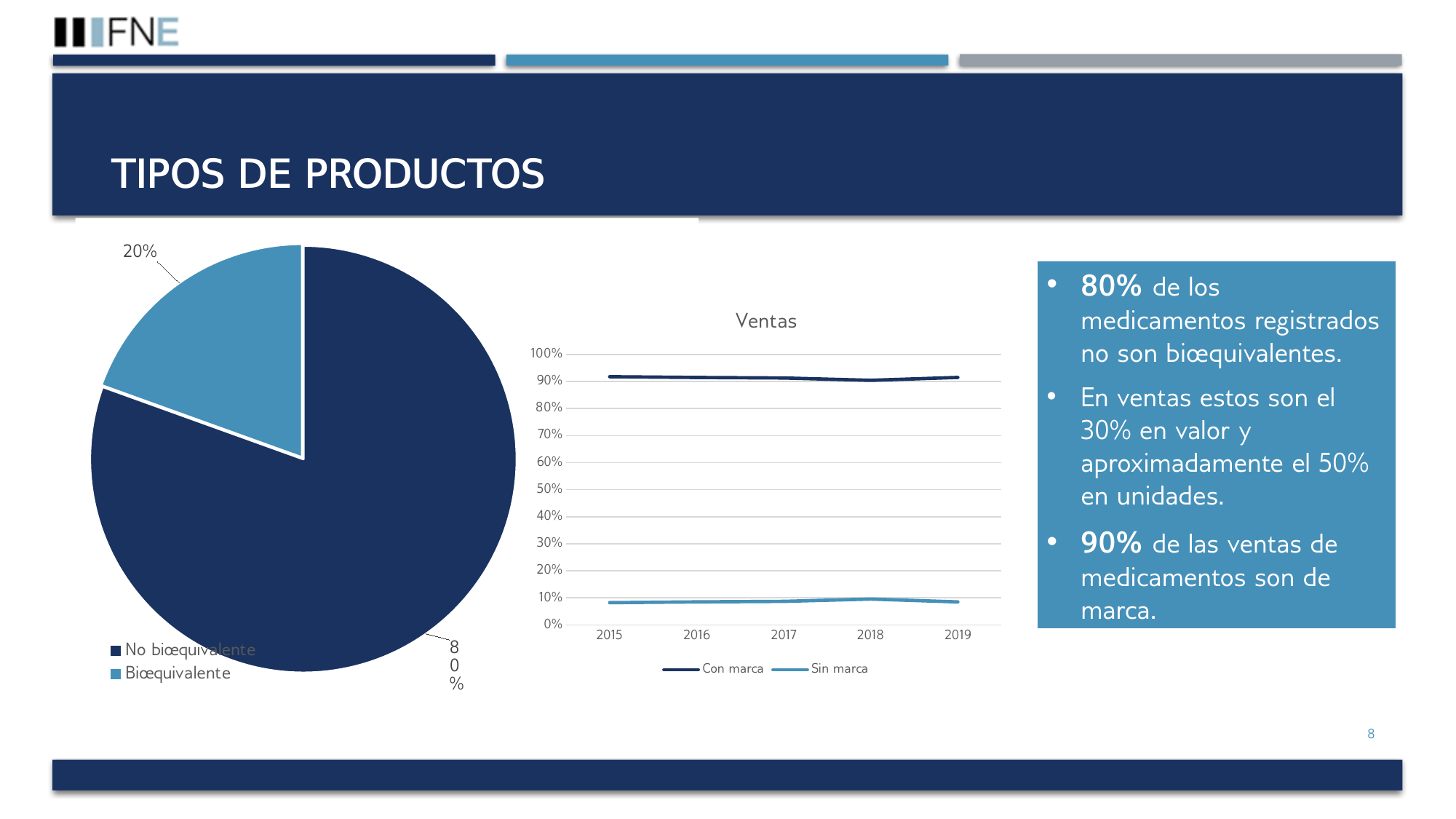

TIPOS DE PRODUCTOS

### Chart

| Category |  |
|---|---|
| No bioequivalente | 6493.0 |
| Bioequivalente | 1573.0 |

80% de los medicamentos registrados no son bioequivalentes.
En ventas estos son el 30% en valor y aproximadamente el 50% en unidades.
90% de las ventas de medicamentos son de marca.

### Chart: Ventas

| Category | Con marca | Sin marca |
|---|---|---|
| 2015 | 0.917789833106032 | 0.0822101668939679 |
| 2016 | 0.9148875764099059 | 0.08511242359009398 |
| 2017 | 0.9130271529217286 | 0.08697284707827144 |
| 2018 | 0.9043681359637142 | 0.09563186403628575 |
| 2019 | 0.9150027371525398 | 0.08499726284746022 |
8